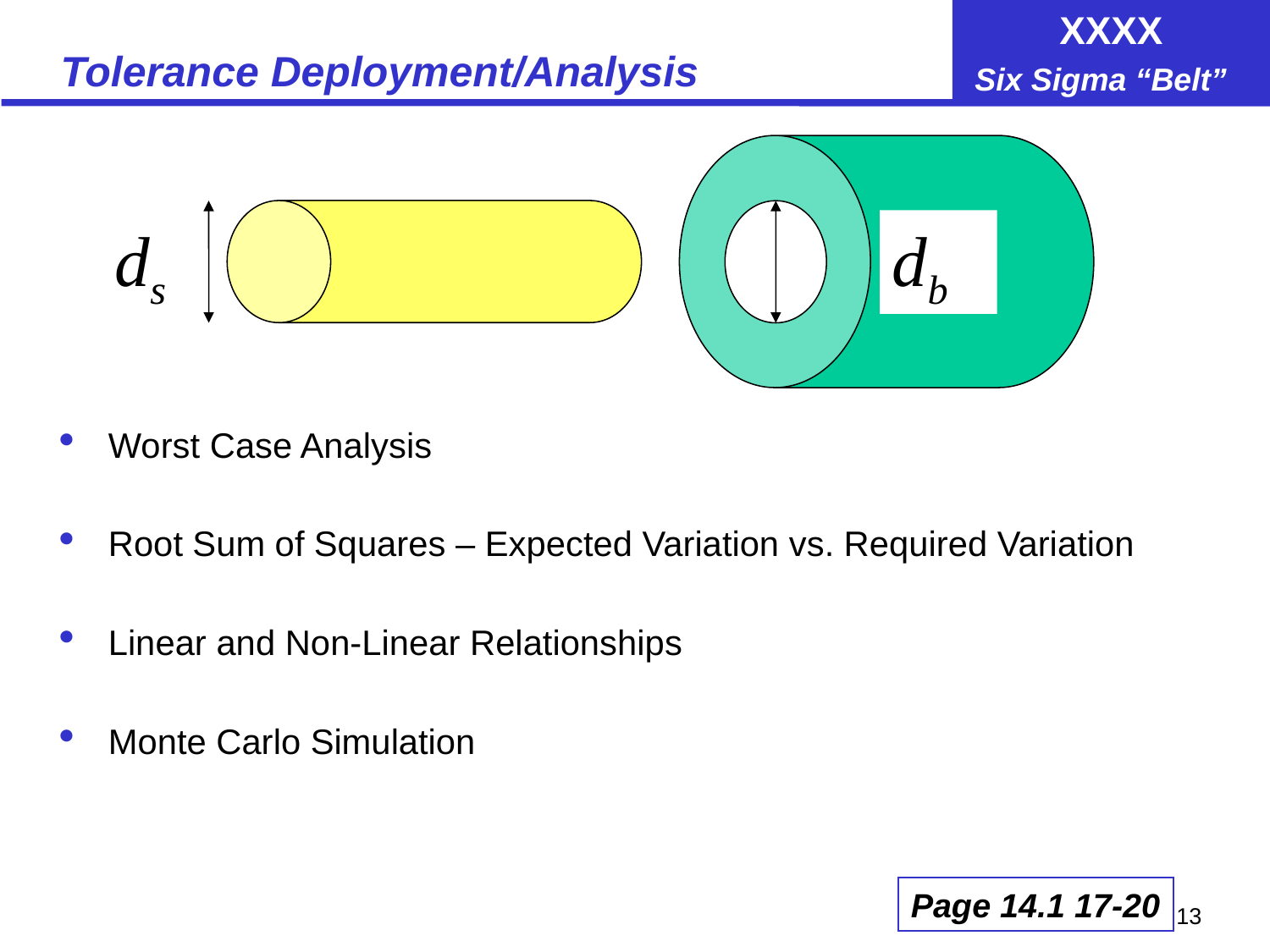

# Tolerance Deployment/Analysis

ds
db
Worst Case Analysis

Root Sum of Squares – Expected Variation vs. Required Variation

Linear and Non-Linear Relationships

Monte Carlo Simulation

Page 14.1 17-20